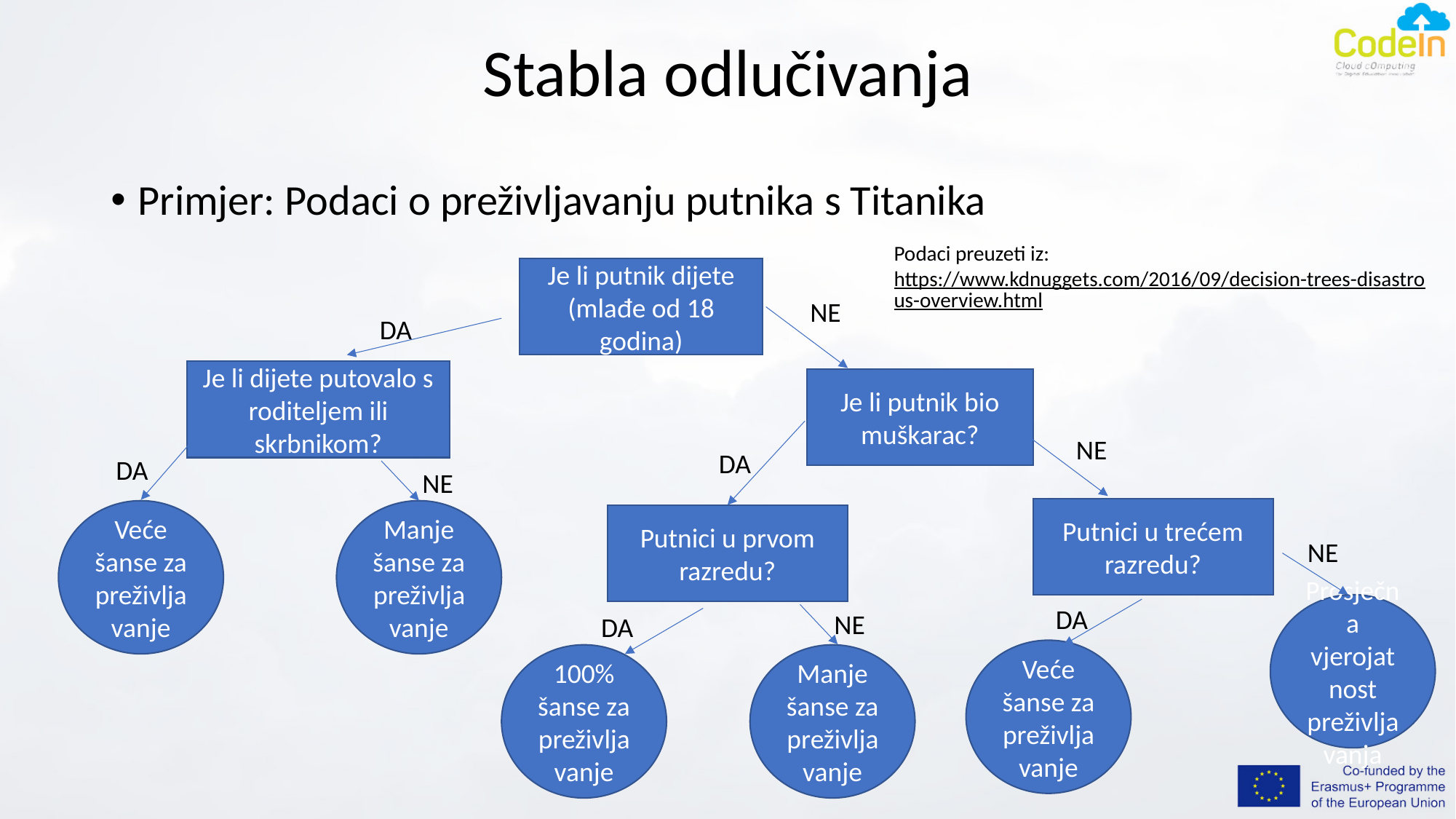

# Stabla odlučivanja
Primjer: Podaci o preživljavanju putnika s Titanika
Podaci preuzeti iz:
https://www.kdnuggets.com/2016/09/decision-trees-disastrous-overview.html
Je li putnik dijete (mlađe od 18 godina)
NE
DA
Je li dijete putovalo s roditeljem ili skrbnikom?
Je li putnik bio muškarac?
NE
DA
DA
NE
Putnici u trećem razredu?
Veće šanse za preživljavanje
Manje šanse za preživljavanje
Putnici u prvom razredu?
NE
Prosječna vjerojatnost preživljavanja
DA
NE
DA
Veće šanse za preživljavanje
100% šanse za preživljavanje
Manje šanse za preživljavanje